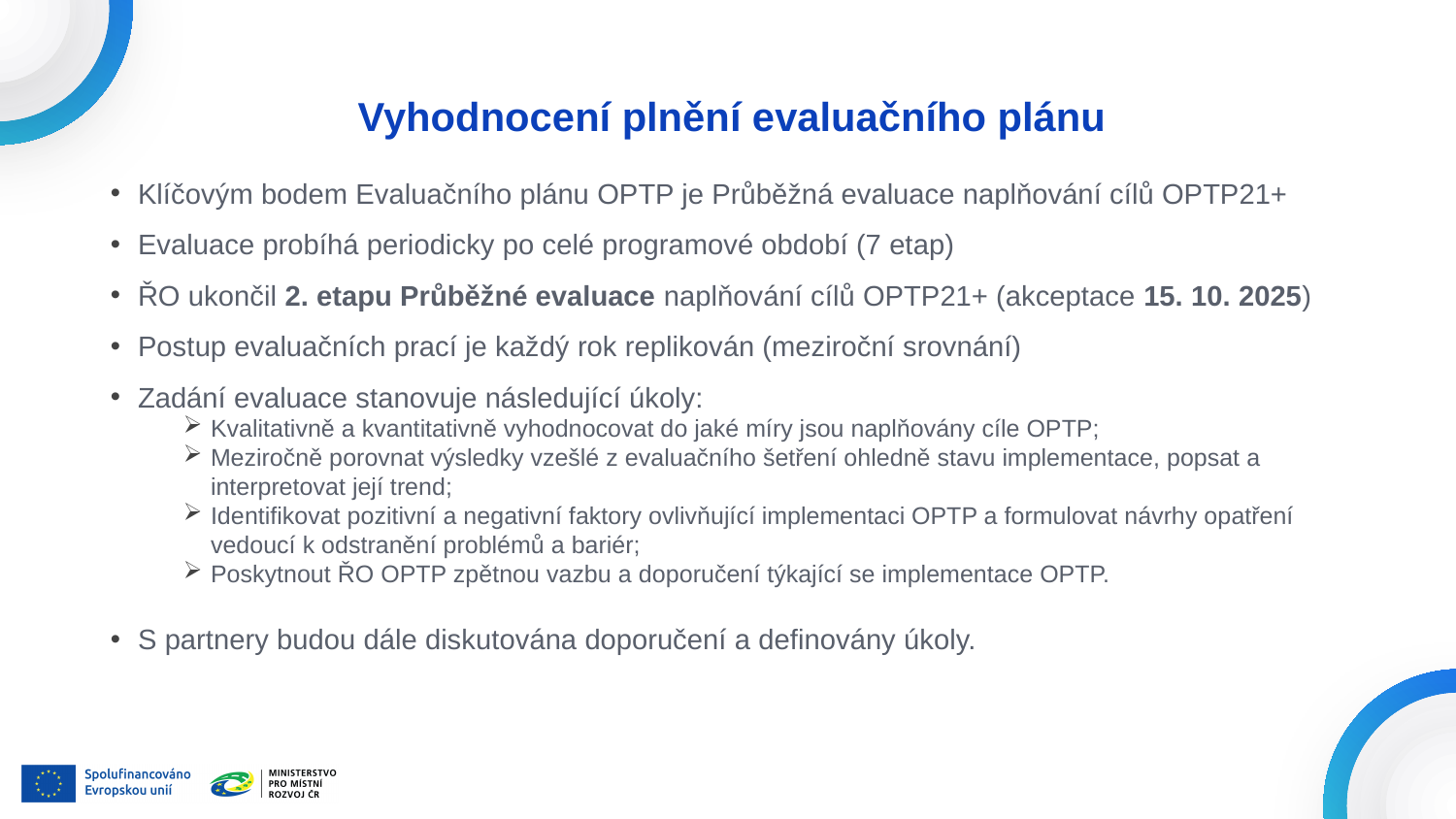

# Vyhodnocení plnění evaluačního plánu
Klíčovým bodem Evaluačního plánu OPTP je Průběžná evaluace naplňování cílů OPTP21+
Evaluace probíhá periodicky po celé programové období (7 etap)
ŘO ukončil 2. etapu Průběžné evaluace naplňování cílů OPTP21+ (akceptace 15. 10. 2025)
Postup evaluačních prací je každý rok replikován (meziroční srovnání)
Zadání evaluace stanovuje následující úkoly:
Kvalitativně a kvantitativně vyhodnocovat do jaké míry jsou naplňovány cíle OPTP;
Meziročně porovnat výsledky vzešlé z evaluačního šetření ohledně stavu implementace, popsat a interpretovat její trend;
Identifikovat pozitivní a negativní faktory ovlivňující implementaci OPTP a formulovat návrhy opatření vedoucí k odstranění problémů a bariér;
Poskytnout ŘO OPTP zpětnou vazbu a doporučení týkající se implementace OPTP.
S partnery budou dále diskutována doporučení a definovány úkoly.